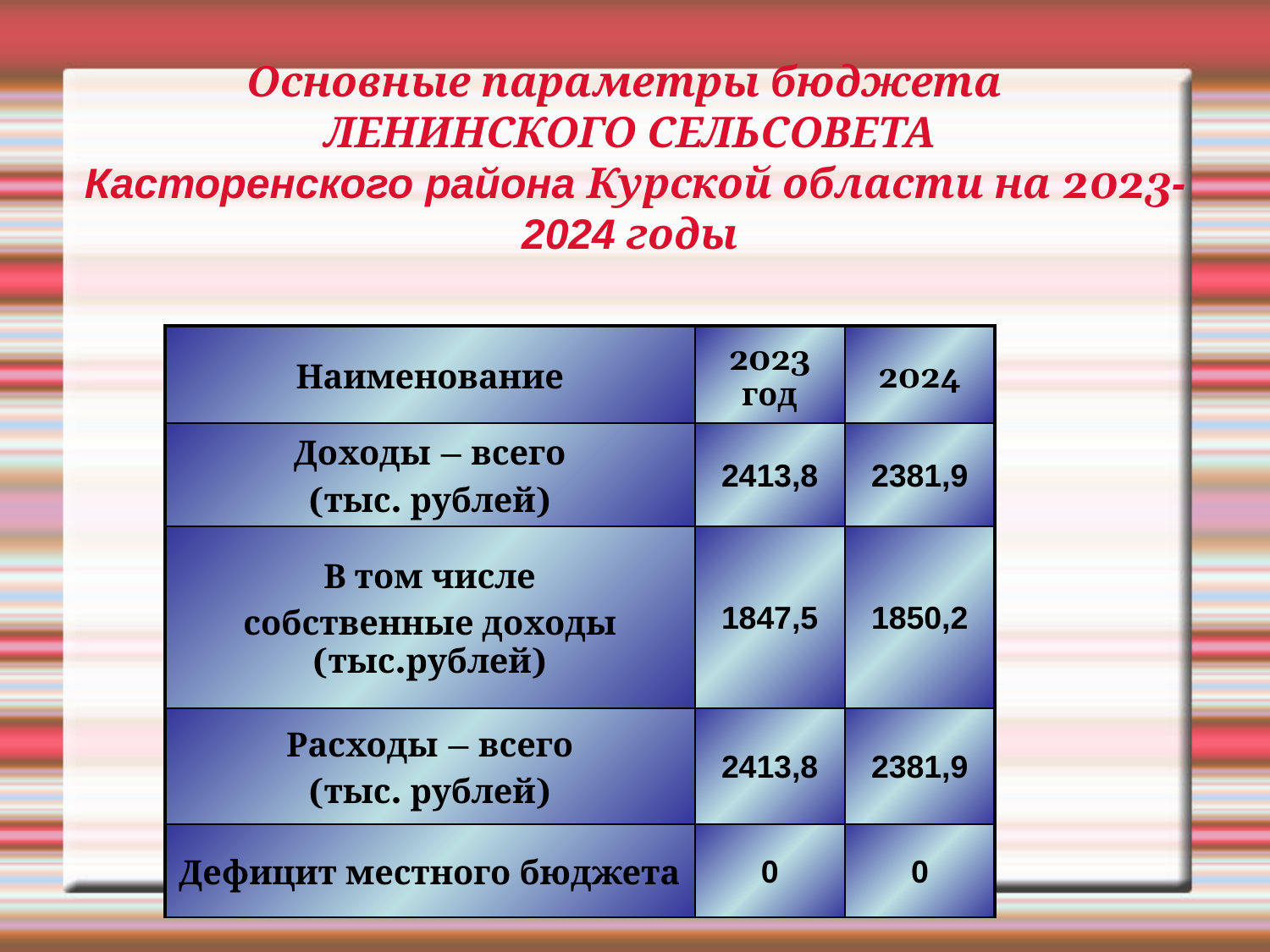

# Основные параметры бюджета ЛЕНИНСКОГО СЕЛЬСОВЕТА Касторенского района Курской области на 2023-2024 годы
| Наименование | 2023 год | 2024 |
| --- | --- | --- |
| Доходы – всего (тыс. рублей) | 2413,8 | 2381,9 |
| В том числе собственные доходы (тыс.рублей) | 1847,5 | 1850,2 |
| Расходы – всего (тыс. рублей) | 2413,8 | 2381,9 |
| Дефицит местного бюджета | 0 | 0 |